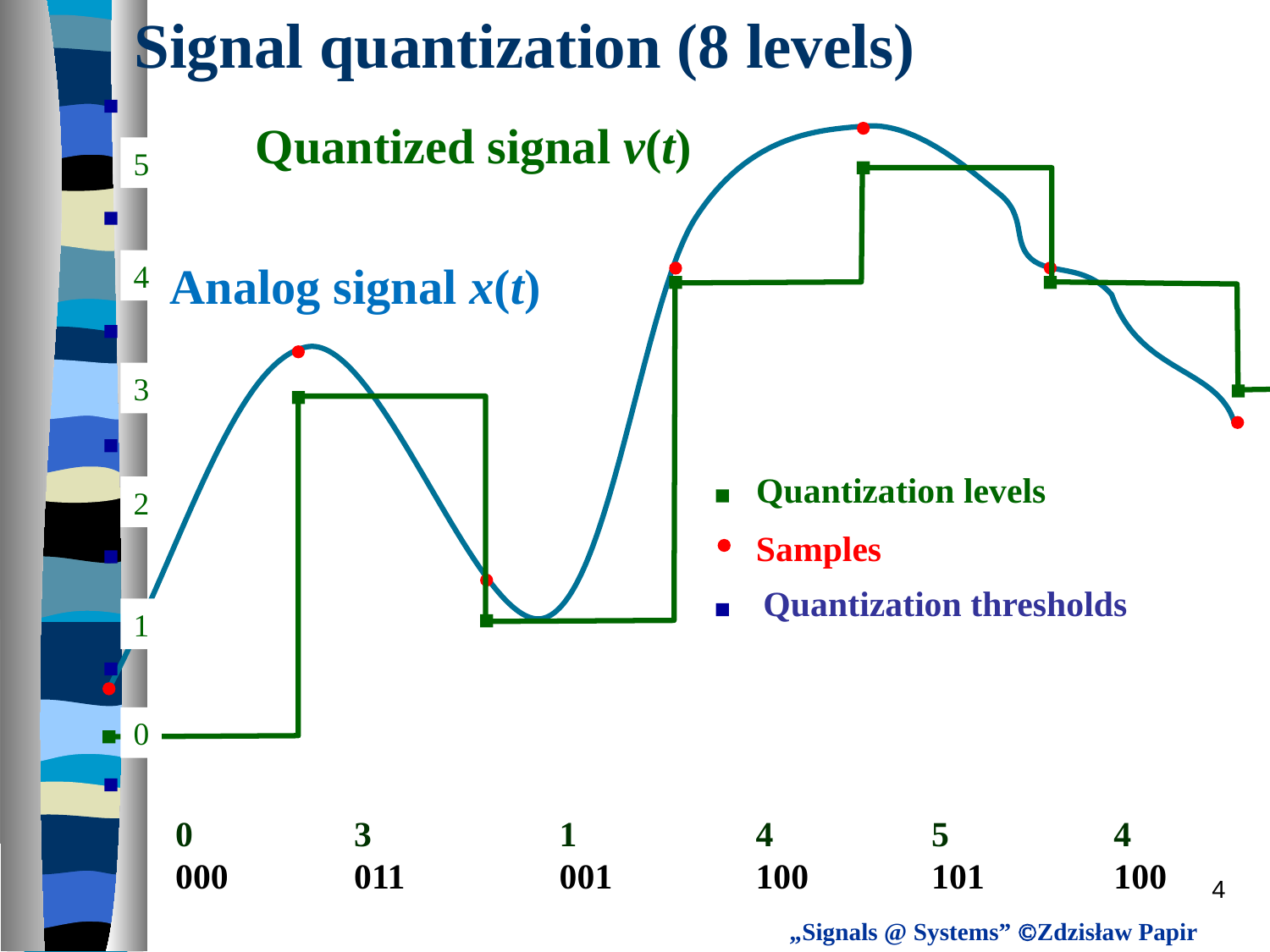

Signal quantization (8 levels)

|  |  |  |  |  |  |
| --- | --- | --- | --- | --- | --- |
|  |  |  |  |  |  |
|  |  |  |  |  |  |
|  |  |  |  |  |  |
|  |  |  |  |  |  |
|  |  |  |  |  |  |
Quantized signal v(t)

5

Analog signal x(t)
4

3

Quantization levels
2

Samples

Quantization thresholds
1

0

0
000
3
011
1
001
4
100
5
101
4
100
4
„Signals @ Systems” ©Zdzisław Papir